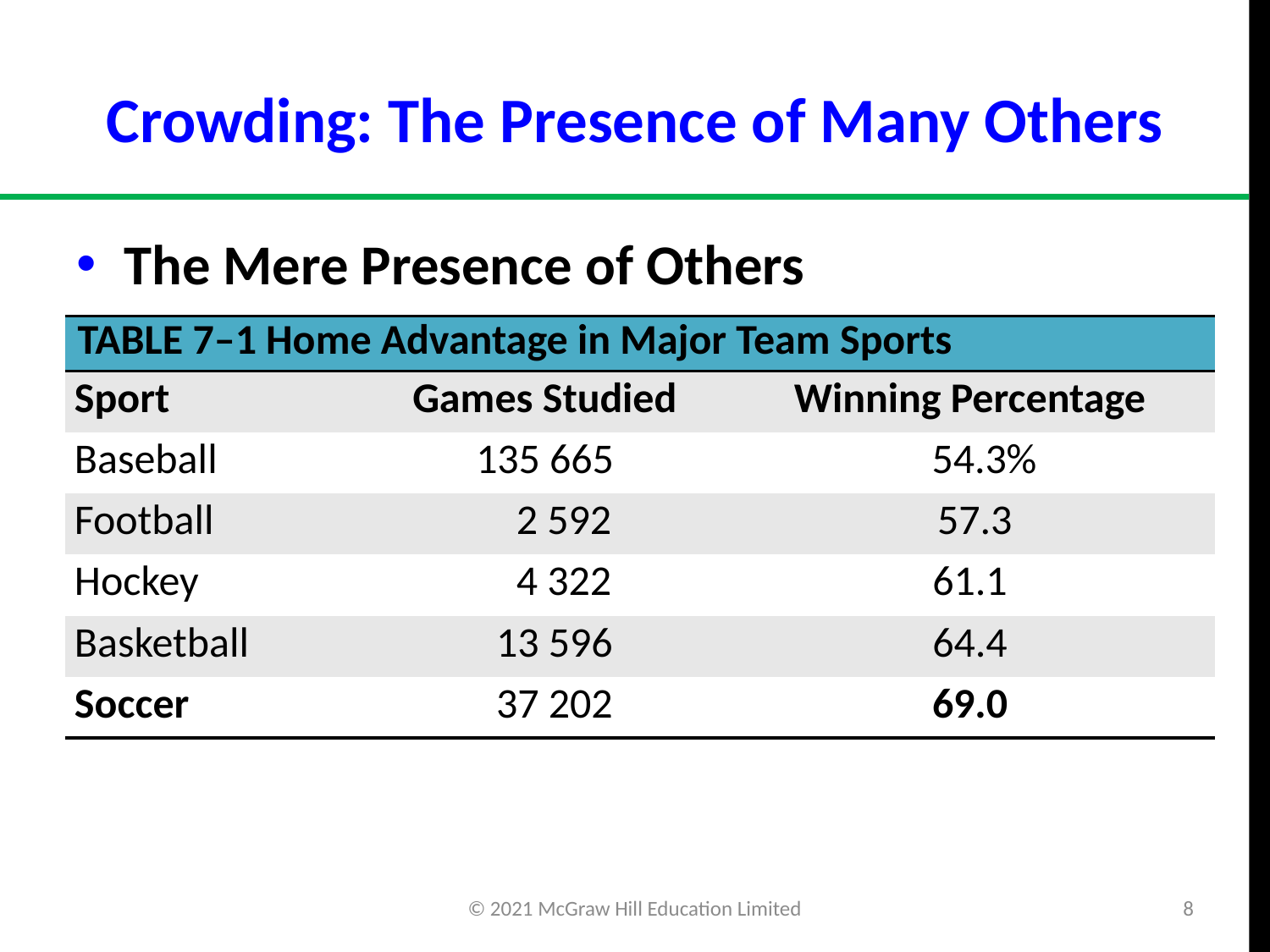

# Crowding: The Presence of Many Others
The Mere Presence of Others

| TABLE 7–1 Home Advantage in Major Team Sports |  |  |
| --- | --- | --- |
| Sport | Games Studied | Winning Percentage |
| Baseball | 135 665 | 54.3% |
| Football | 2 592 | 57.3 |
| Hockey | 4 322 | 61.1 |
| Basketball | 13 596 | 64.4 |
| Soccer | 37 202 | 69.0 |
© 2021 McGraw Hill Education Limited
8